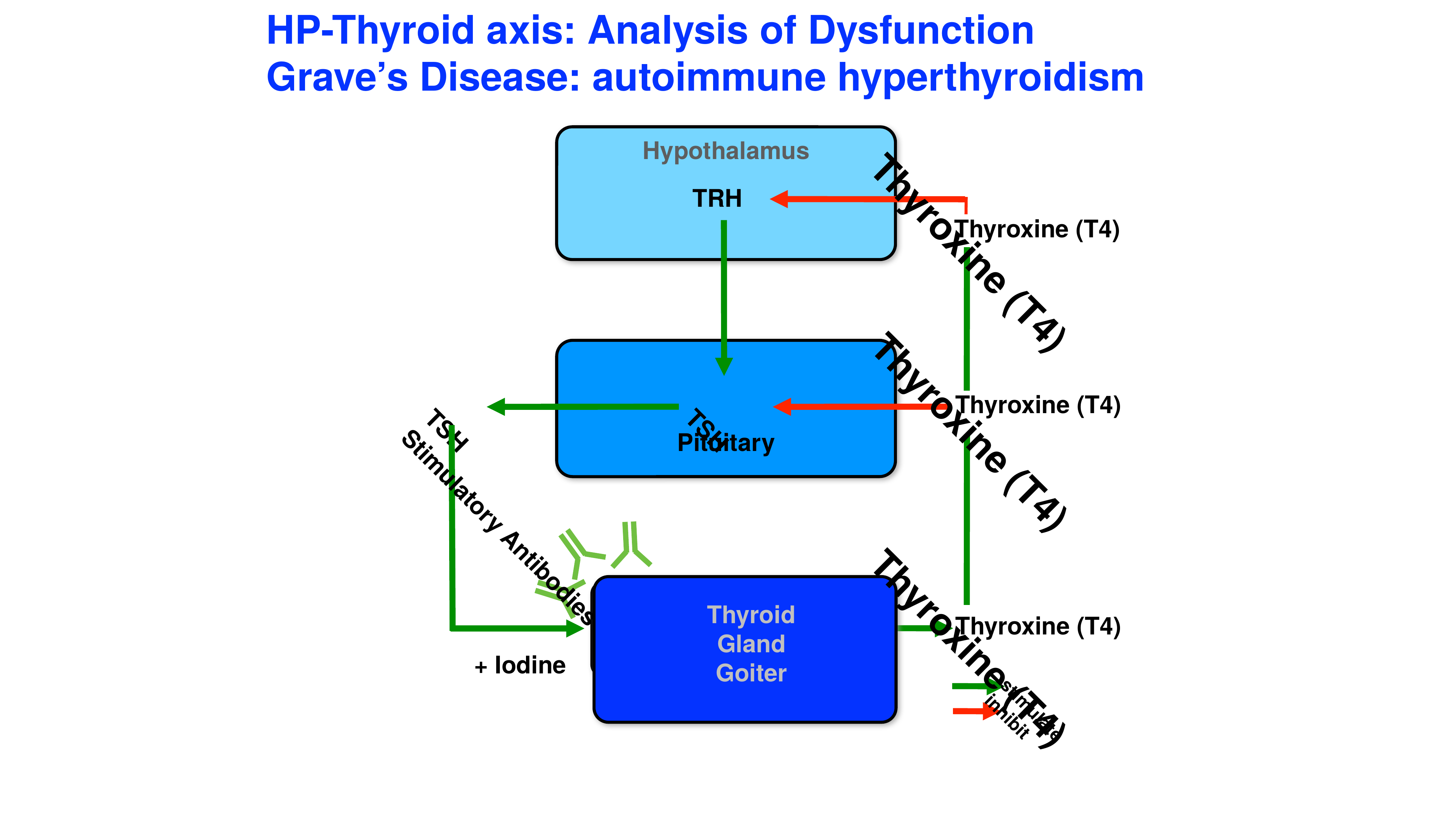

# HP-Thyroid axis: Analysis of Dysfunction
Grave’s Disease: autoimmune hyperthyroidism

Hypothalamus
TRH

Thyroxine (T4)
Thyroxine (T4)
Thyroxine (T4)
Thyroxine (T4)

TSH
TSH

Thyroxine (T4)

Pituitary

Stimulatory Antibodies

Thyroid
Gland
Goiter

Thyroid
Gland
Thyroxine (T4)

+ Iodine
stimulate
inhibit